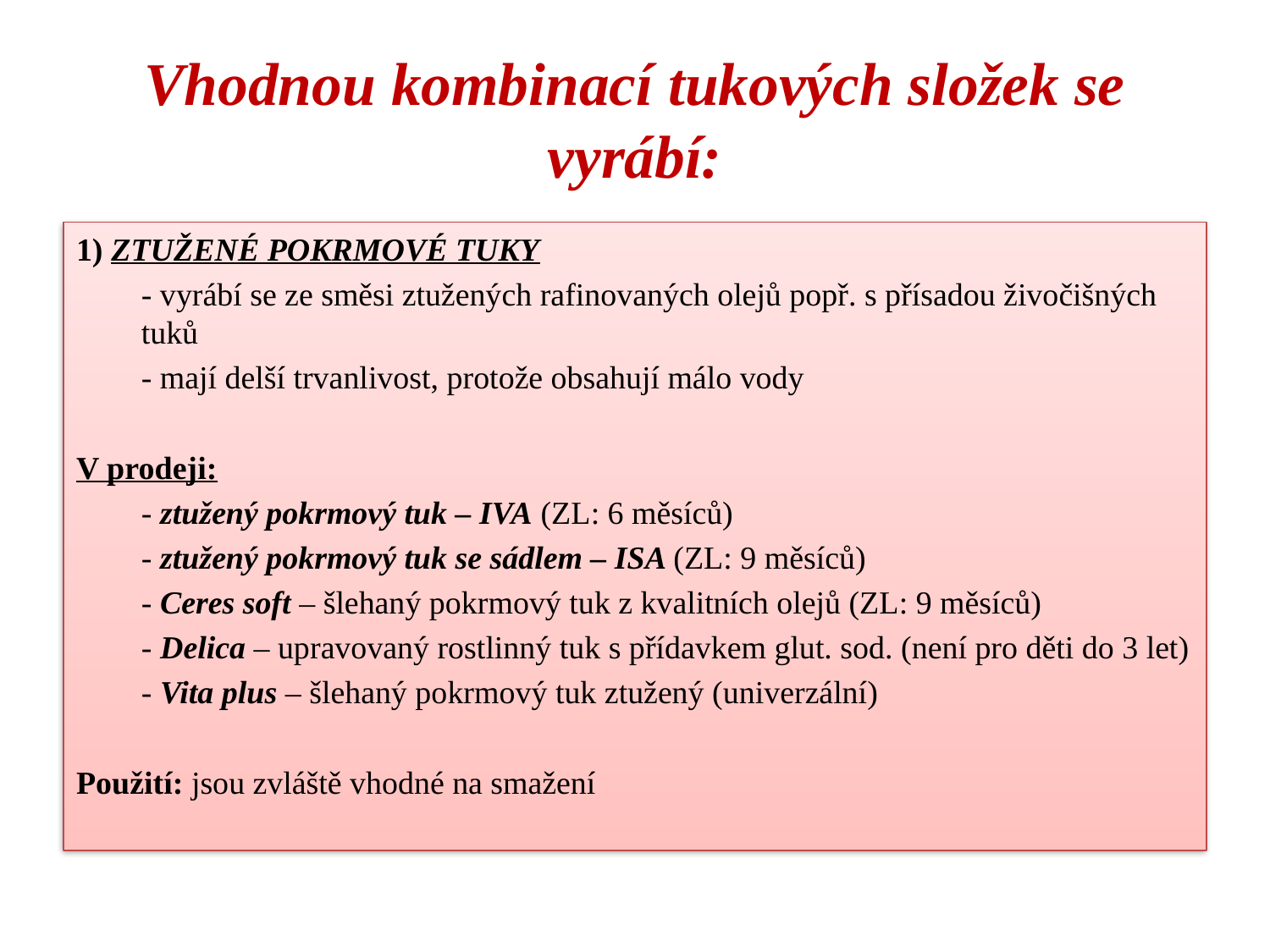

# Vhodnou kombinací tukových složek se vyrábí:
1) ZTUŽENÉ POKRMOVÉ TUKY
	- vyrábí se ze směsi ztužených rafinovaných olejů popř. s přísadou živočišných tuků
	- mají delší trvanlivost, protože obsahují málo vody

V prodeji:
	- ztužený pokrmový tuk – IVA (ZL: 6 měsíců)
	- ztužený pokrmový tuk se sádlem – ISA (ZL: 9 měsíců)
	- Ceres soft – šlehaný pokrmový tuk z kvalitních olejů (ZL: 9 měsíců)
	- Delica – upravovaný rostlinný tuk s přídavkem glut. sod. (není pro děti do 3 let)
	- Vita plus – šlehaný pokrmový tuk ztužený (univerzální)

Použití: jsou zvláště vhodné na smažení